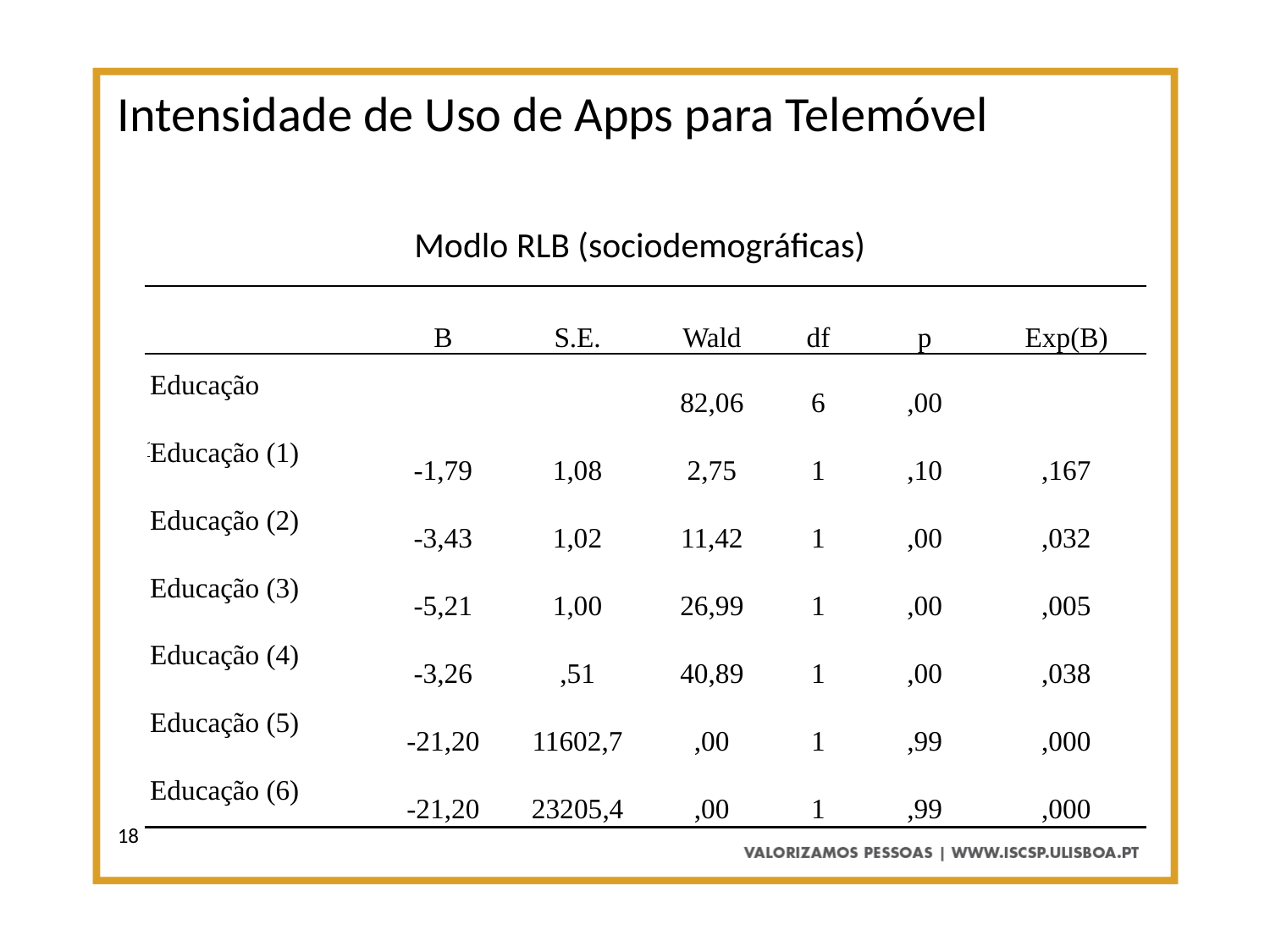

Intensidade de Uso de Apps para Telemóvel
Modlo RLB (sociodemográficas)
|  |  | B | S.E. | Wald | df | p | Exp(B) |
| --- | --- | --- | --- | --- | --- | --- | --- |
| 1 | Educação |  |  | 82,06 | 6 | ,00 |  |
|  | Educação (1) | -1,79 | 1,08 | 2,75 | 1 | ,10 | ,167 |
|  | Educação (2) | -3,43 | 1,02 | 11,42 | 1 | ,00 | ,032 |
|  | Educação (3) | -5,21 | 1,00 | 26,99 | 1 | ,00 | ,005 |
|  | Educação (4) | -3,26 | ,51 | 40,89 | 1 | ,00 | ,038 |
|  | Educação (5) | -21,20 | 11602,7 | ,00 | 1 | ,99 | ,000 |
|  | Educação (6) | -21,20 | 23205,4 | ,00 | 1 | ,99 | ,000 |
18